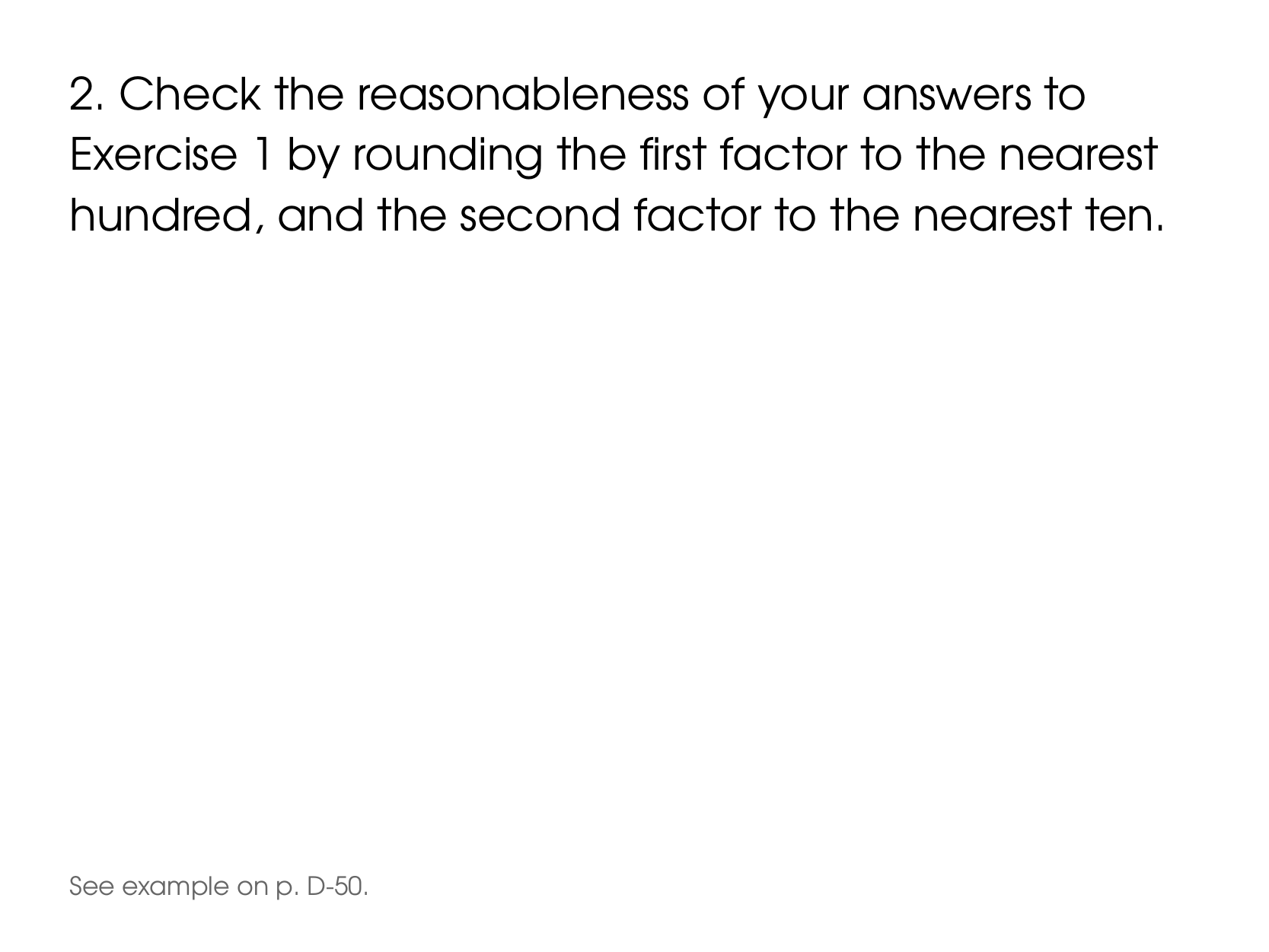

2. Check the reasonableness of your answers to Exercise 1 by rounding the first factor to the nearest hundred, and the second factor to the nearest ten.
See example on p. D-50.